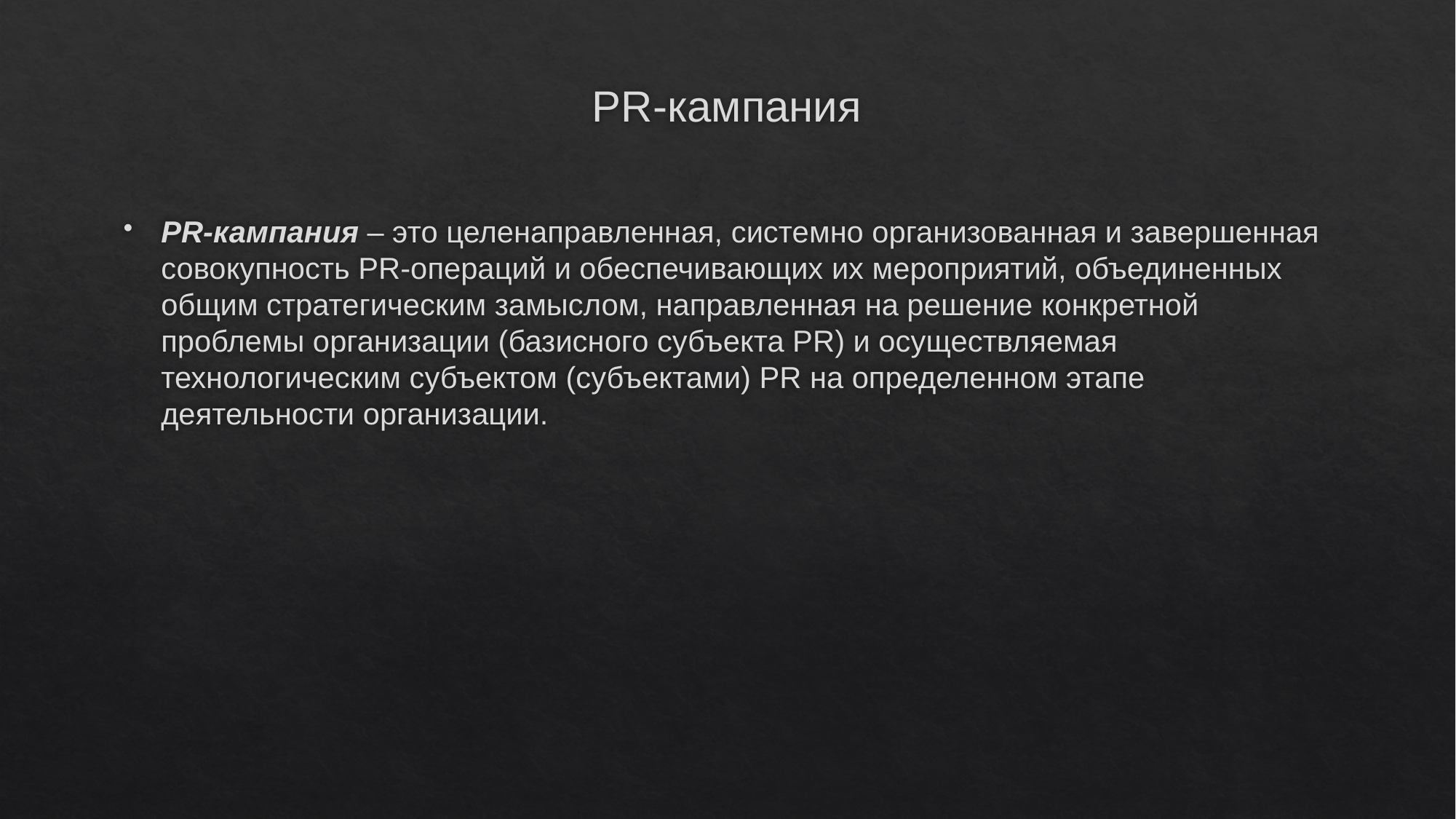

# PR-кампания
PR-кампания – это целенаправленная, системно организованная и завершенная совокупность PR-операций и обеспечивающих их мероприятий, объединенных общим стратегическим замыслом, направленная на решение конкретной проблемы организации (базисного субъекта PR) и осуществляемая технологическим субъектом (субъектами) PR на определенном этапе деятельности организации.